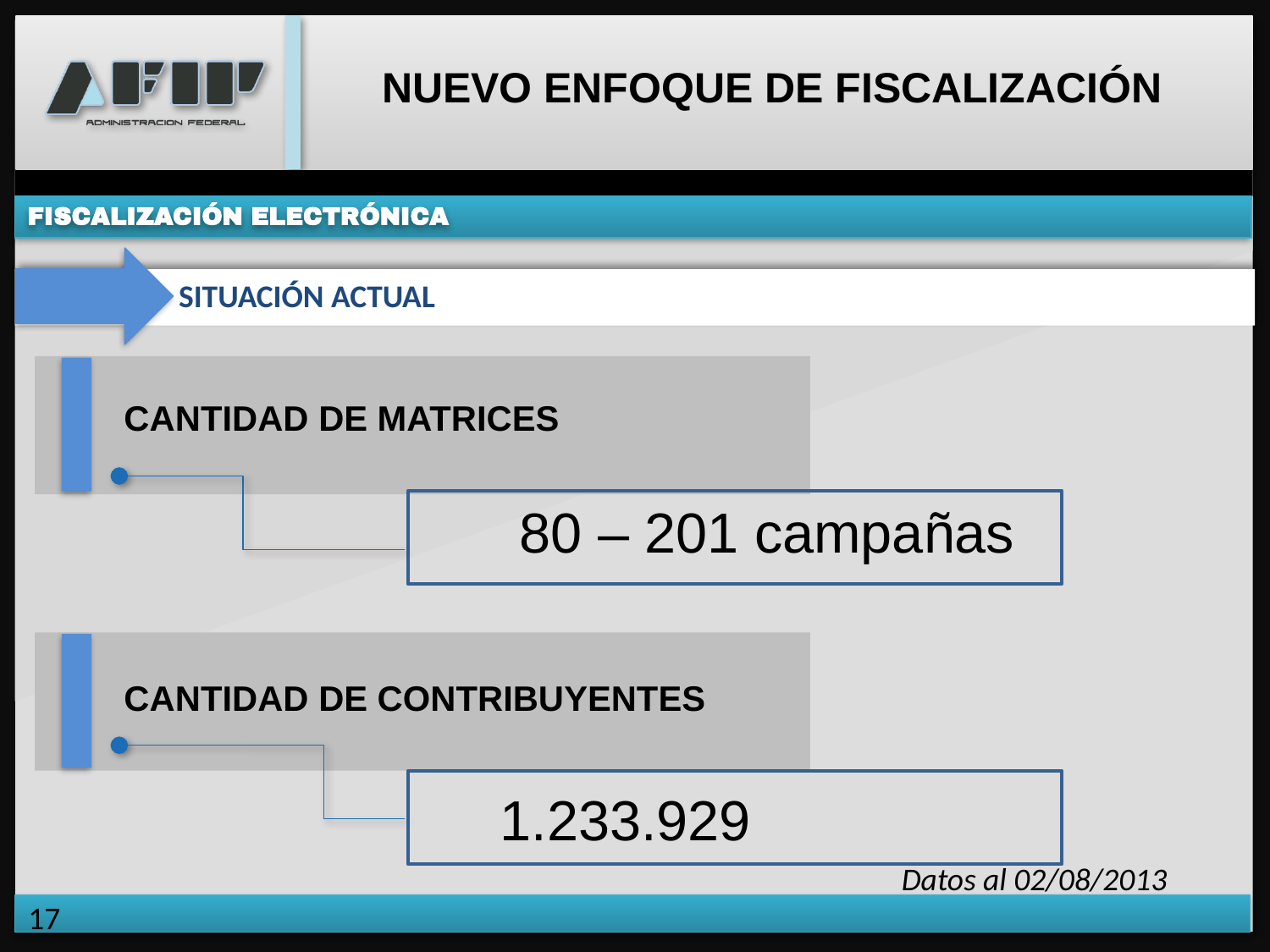

FISCALIZACIÓN ELECTRÓNICA

                     SITUACIÓN ACTUAL

CANTIDAD DE MATRICES

80 – 201 campañas

CANTIDAD DE CONTRIBUYENTES

1.233.929
Datos al 02/08/2013
17